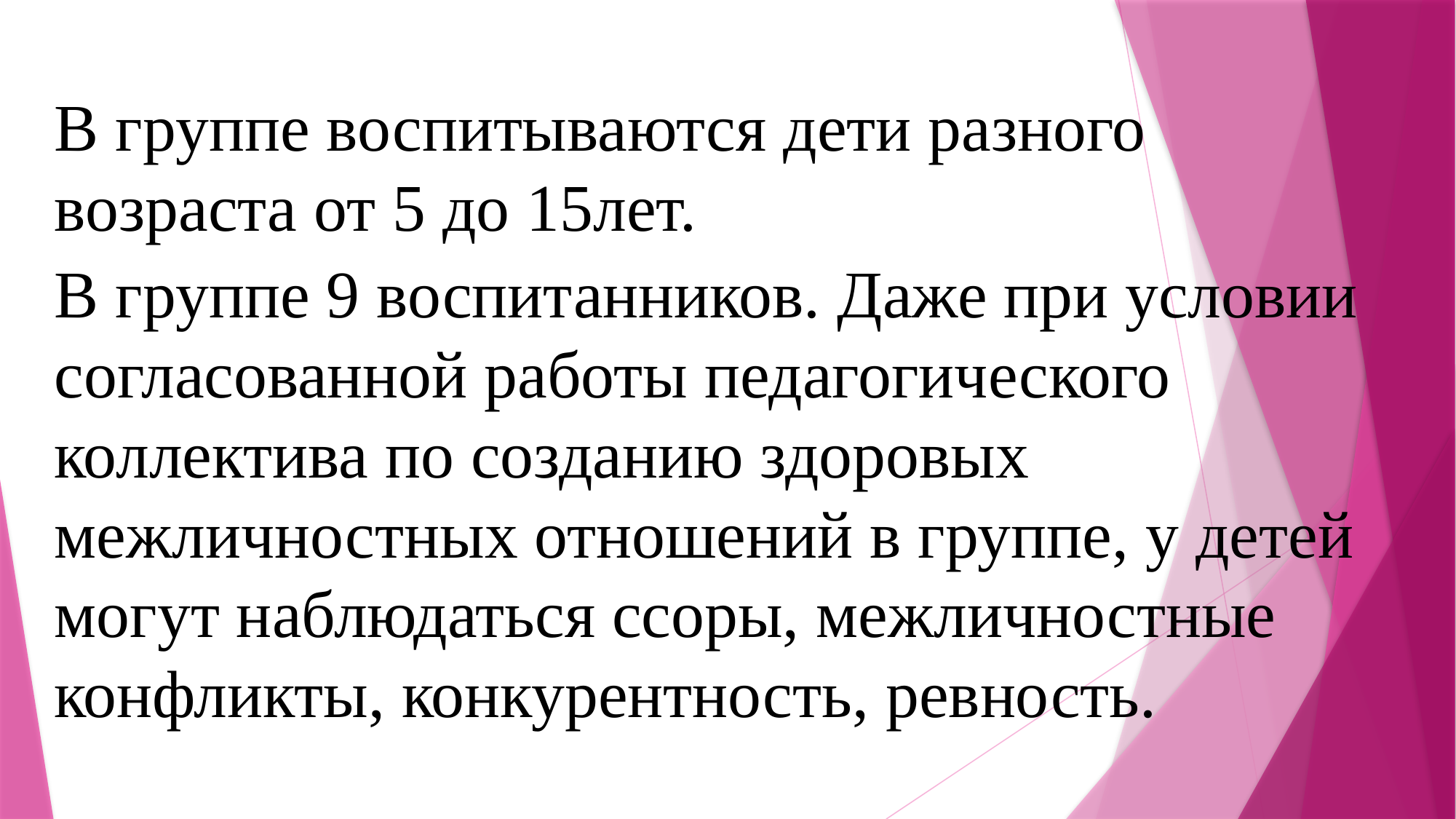

В группе воспитываются дети разного возраста от 5 до 15лет.
В группе 9 воспитанников. Даже при условии согласованной работы педагогического коллектива по созданию здоровых межличностных отношений в группе, у детей могут наблюдаться ссоры, межличностные конфликты, конкурентность, ревность.